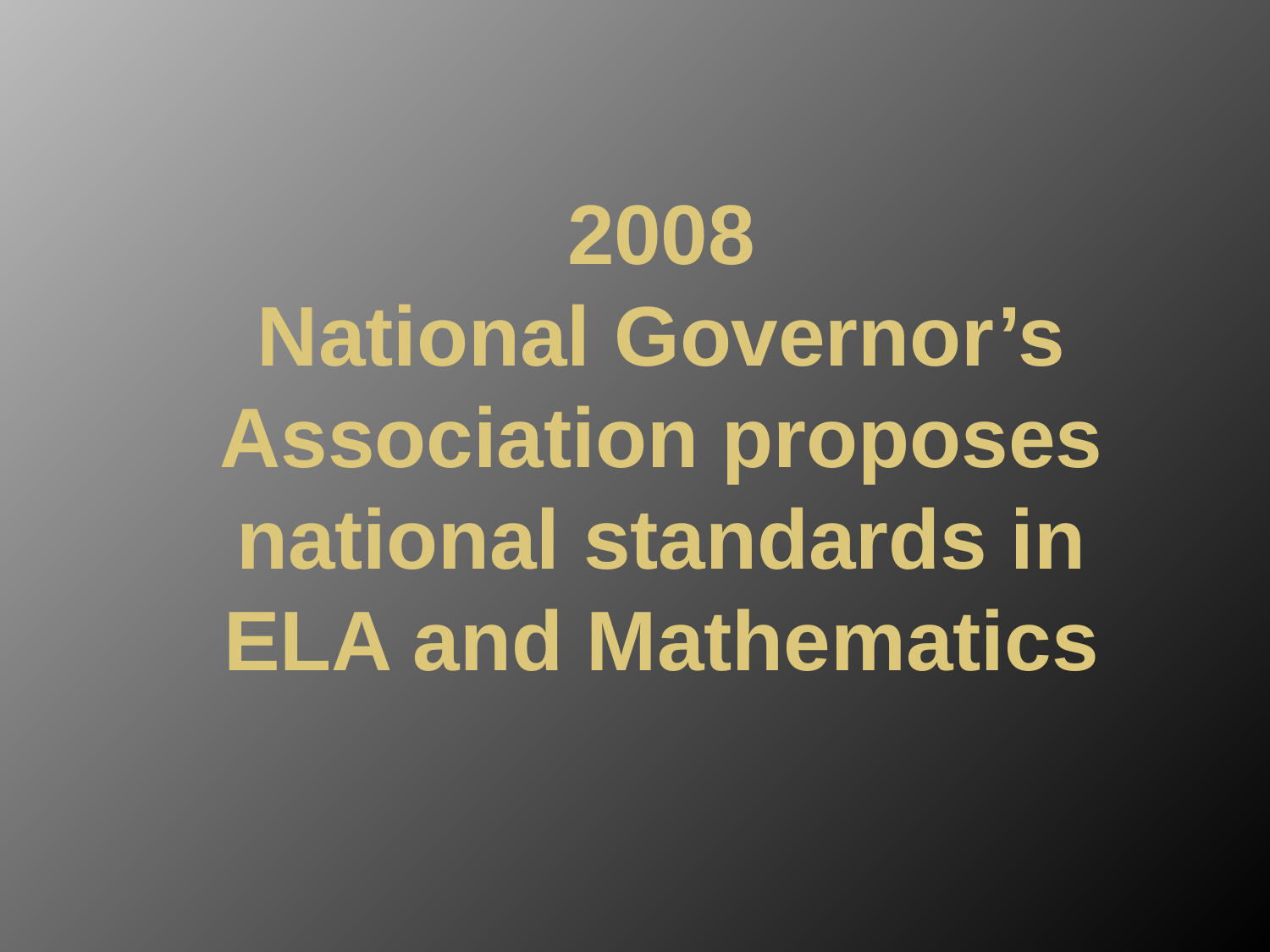

# 2008 National Governor’s Association proposes national standards in ELA and Mathematics